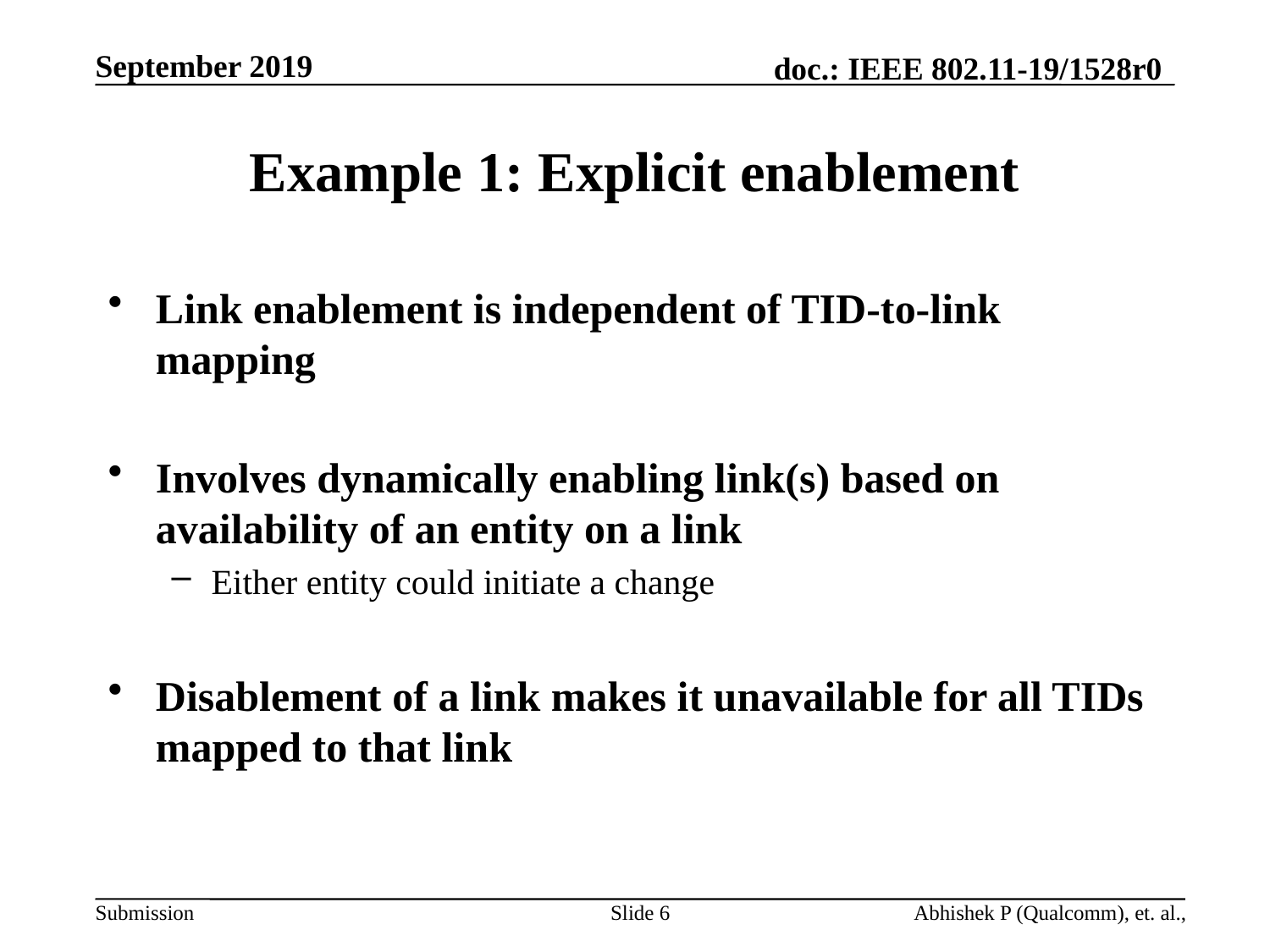

# Example 1: Explicit enablement
Link enablement is independent of TID-to-link mapping

Involves dynamically enabling link(s) based on availability of an entity on a link
Either entity could initiate a change

Disablement of a link makes it unavailable for all TIDs mapped to that link
Slide 6
Abhishek P (Qualcomm), et. al.,